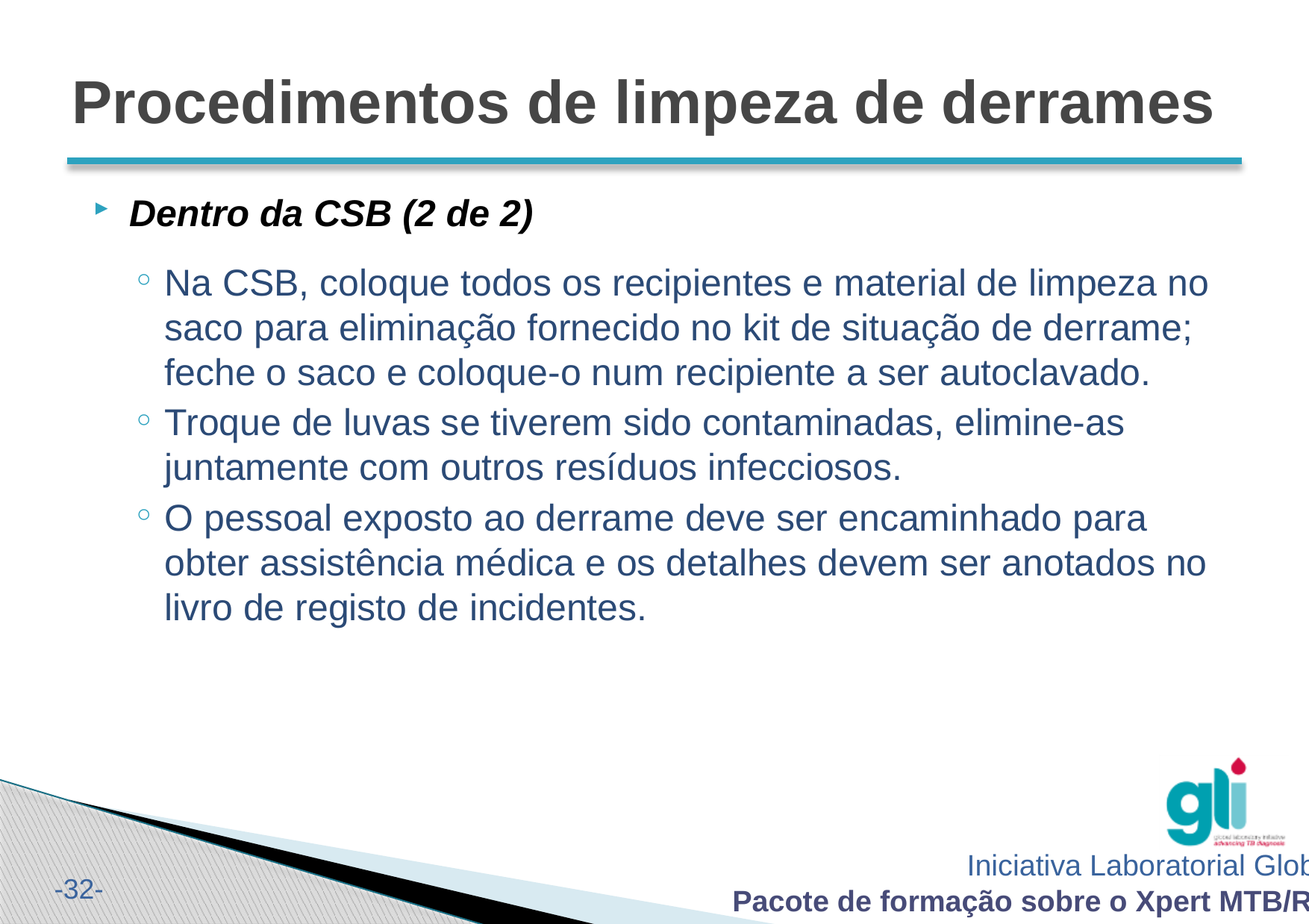

# Procedimentos de limpeza de derrames
Dentro da CSB (2 de 2)
Na CSB, coloque todos os recipientes e material de limpeza no saco para eliminação fornecido no kit de situação de derrame; feche o saco e coloque-o num recipiente a ser autoclavado.
Troque de luvas se tiverem sido contaminadas, elimine-as juntamente com outros resíduos infecciosos.
O pessoal exposto ao derrame deve ser encaminhado para obter assistência médica e os detalhes devem ser anotados no livro de registo de incidentes.